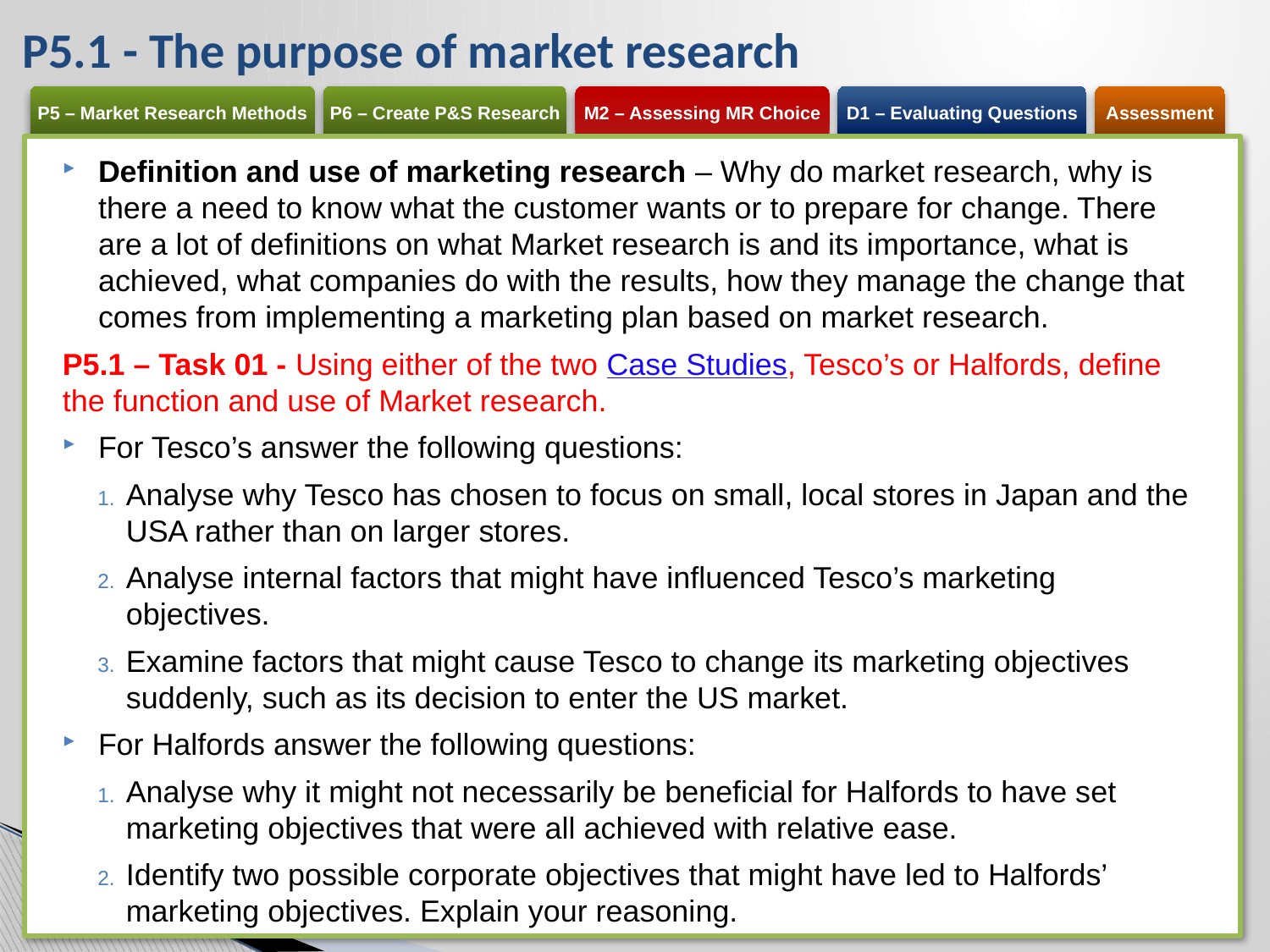

# P5.1 - The purpose of market research
Definition and use of marketing research – Why do market research, why is there a need to know what the customer wants or to prepare for change. There are a lot of definitions on what Market research is and its importance, what is achieved, what companies do with the results, how they manage the change that comes from implementing a marketing plan based on market research.
P5.1 – Task 01 - Using either of the two Case Studies, Tesco’s or Halfords, define the function and use of Market research.
For Tesco’s answer the following questions:
Analyse why Tesco has chosen to focus on small, local stores in Japan and the USA rather than on larger stores.
Analyse internal factors that might have influenced Tesco’s marketing objectives.
Examine factors that might cause Tesco to change its marketing objectives suddenly, such as its decision to enter the US market.
For Halfords answer the following questions:
Analyse why it might not necessarily be beneficial for Halfords to have set marketing objectives that were all achieved with relative ease.
Identify two possible corporate objectives that might have led to Halfords’ marketing objectives. Explain your reasoning.